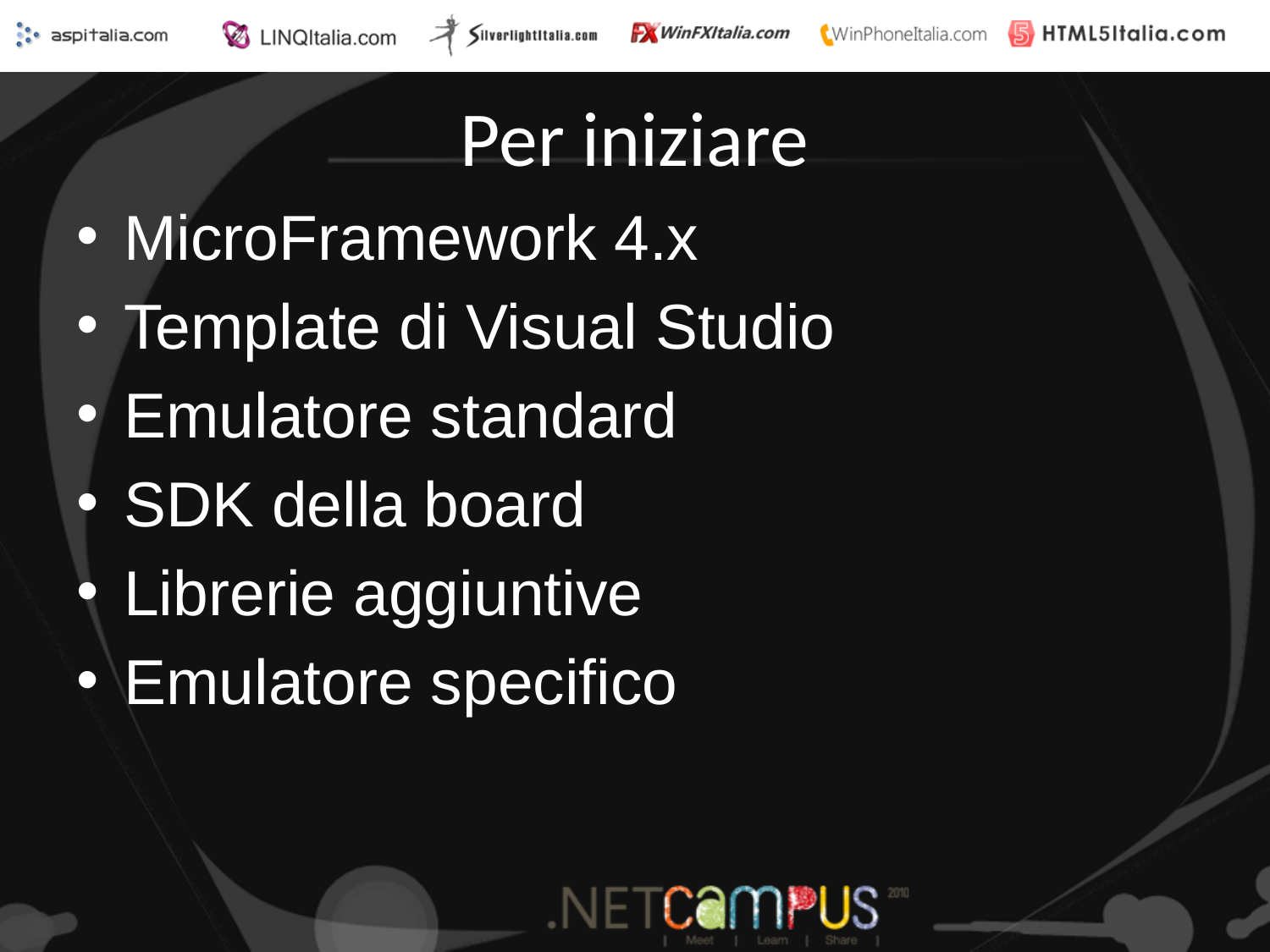

# Per iniziare
MicroFramework 4.x
Template di Visual Studio
Emulatore standard
SDK della board
Librerie aggiuntive
Emulatore specifico